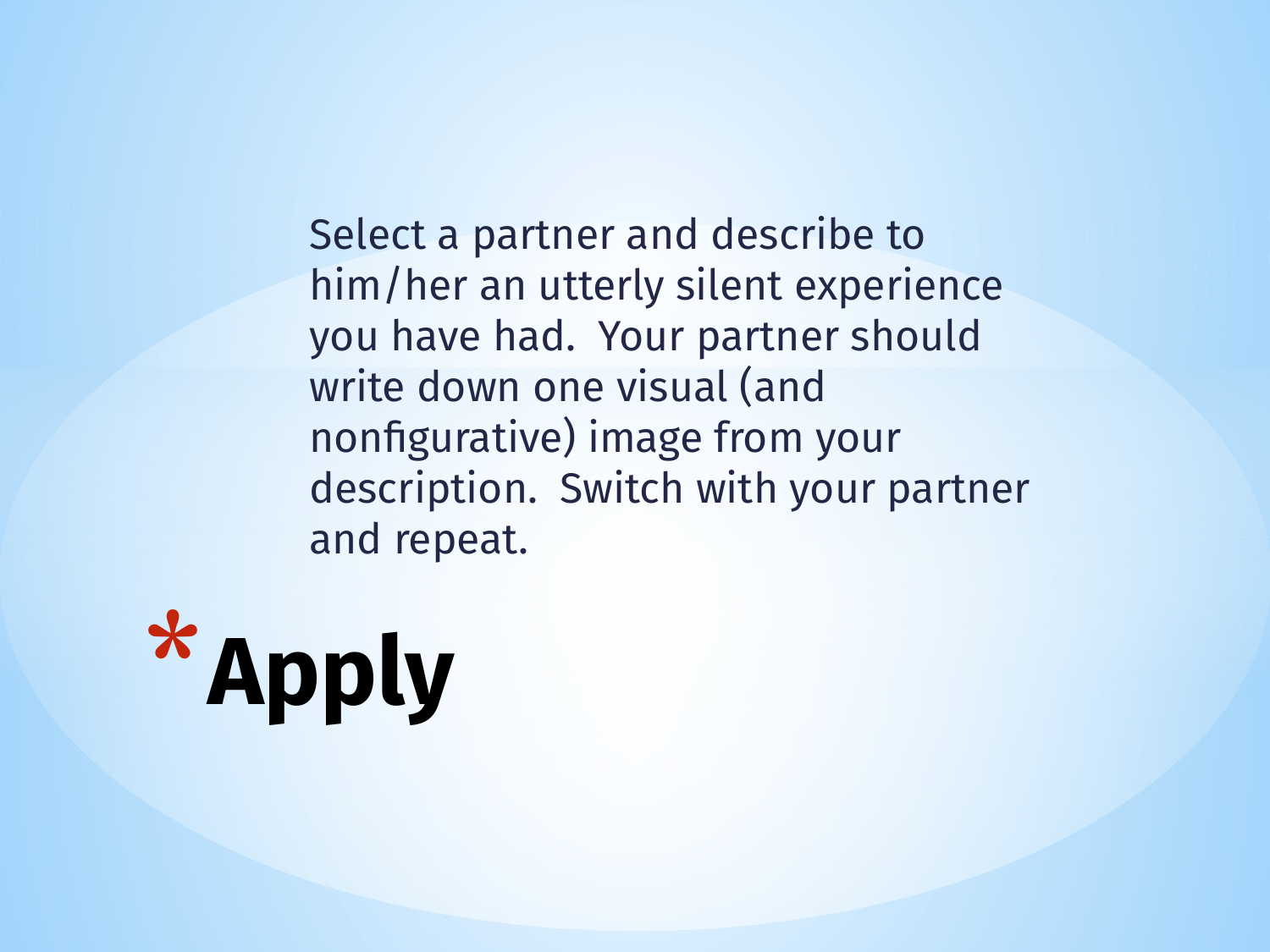

Select a partner and describe to him/her an utterly silent experience you have had.  Your partner should write down one visual (and nonfigurative) image from your description.  Switch with your partner and repeat.
# Apply